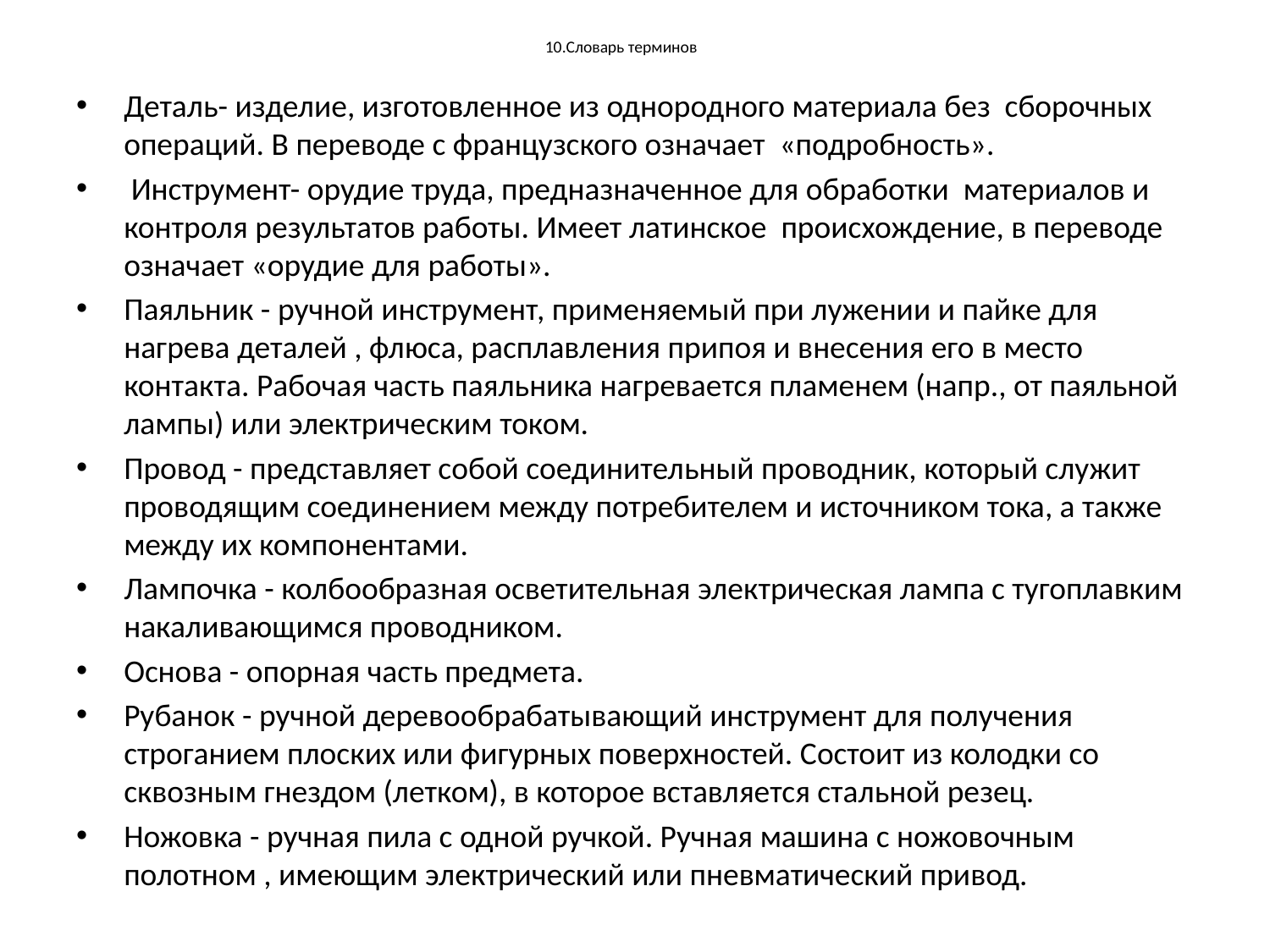

# 10.Словарь терминов
Деталь- изделие, изготовленное из однородного материала без  сборочных операций. В переводе с французского означает  «подробность».
 Инструмент- орудие труда, предназначенное для обработки  материалов и контроля результатов работы. Имеет латинское  происхождение, в переводе означает «орудие для работы».
Паяльник - ручной инструмент, применяемый при лужении и пайке для нагрева деталей , флюса, расплавления припоя и внесения его в место контакта. Рабочая часть паяльника нагревается пламенем (напр., от паяльной лампы) или электрическим током.
Провод - представляет собой соединительный проводник, который служит проводящим соединением между потребителем и источником тока, а также между их компонентами.
Лампочка - колбообразная осветительная электрическая лампа с тугоплавким накаливающимся проводником.
Основа - опорная часть предмета.
Рубанок - ручной деревообрабатывающий инструмент для получения строганием плоских или фигурных поверхностей. Состоит из колодки со сквозным гнездом (летком), в которое вставляется стальной резец.
Ножовка - ручная пила с одной ручкой. Ручная машина с ножовочным полотном , имеющим электрический или пневматический привод.